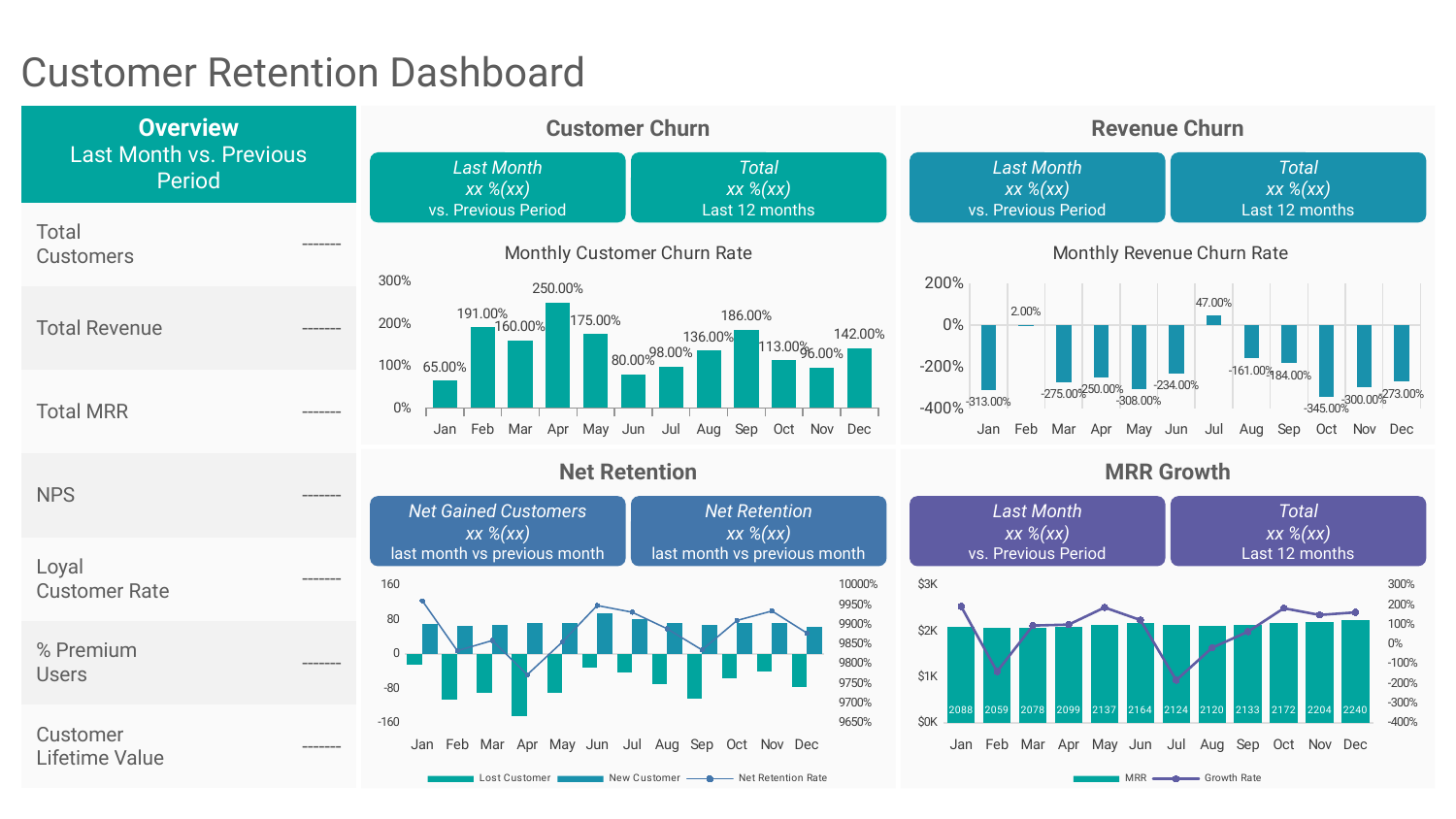

# Customer Retention Dashboard
| Overview Last Month vs. Previous Period |  |
| --- | --- |
| Total Customers | ------- |
| Total Revenue | ------- |
| Total MRR | ------- |
| NPS | ------- |
| Loyal Customer Rate | ------- |
| % Premium Users | ------- |
| Customer Lifetime Value | ------- |

Customer Churn
Revenue Churn
Last Month
xx %(xx)
vs. Previous Period
Total
xx %(xx)
Last 12 months
Last Month
xx %(xx)
vs. Previous Period
Total
xx %(xx)
Last 12 months

### Chart:

| Category | Monthly Revenue Churn Rate |
|---|---|
| Jan | -3.13 |
| Feb | 0.02 |
| Mar | -2.75 |
| Apr | -2.5 |
| May | -3.08 |
| Jun | -2.34 |
| Jul | 0.47 |
| Aug | -1.61 |
| Sep | -1.84 |
| Oct | -3.45 |
| Nov | -3.0 |
| Dec | -2.73 |

### Chart:

| Category | Monthly Customer Churn Rate |
|---|---|
| Jan | 0.65 |
| Feb | 1.91 |
| Mar | 1.6 |
| Apr | 2.5 |
| May | 1.75 |
| Jun | 0.8 |
| Jul | 0.98 |
| Aug | 1.36 |
| Sep | 1.86 |
| Oct | 1.13 |
| Nov | 0.96 |
| Dec | 1.42 |

Net Retention
MRR Growth
Net Gained Customers
xx %(xx)
last month vs previous month
Net Retention
xx %(xx)
last month vs previous month
Last Month
xx %(xx)
vs. Previous Period
Total
xx %(xx)
Last 12 months

### Chart

| Category | Lost Customer | New Customer | Net Retention Rate |
|---|---|---|---|
| Jan | -26.0 | 69.0 | 99.6 |
| Feb | -107.0 | 65.0 | 98.33 |
| Mar | -90.0 | 68.0 | 98.59 |
| Apr | -144.0 | 73.0 | 97.72 |
| May | -91.0 | 71.0 | 98.55 |
| Jun | -33.0 | 94.0 | 99.48 |
| Jul | -44.0 | 81.0 | 99.31 |
| Aug | -71.0 | 73.0 | 98.89 |
| Sep | -105.0 | 68.0 | 98.35 |
| Oct | -57.0 | 71.0 | 99.1 |
| Nov | -42.0 | 72.0 | 99.34 |
| Dec | -78.0 | 63.0 | 98.78 |

### Chart

| Category | MRR | Growth Rate |
|---|---|---|
| Jan | 2088.0 | 1.91 |
| Feb | 2059.0 | -1.4 |
| Mar | 2078.0 | 0.94 |
| Apr | 2099.0 | 0.99 |
| May | 2137.0 | 1.86 |
| Jun | 2164.0 | 1.22 |
| Jul | 2124.0 | -1.84 |
| Aug | 2120.0 | -0.19 |
| Sep | 2133.0 | 0.63 |
| Oct | 2172.0 | 1.82 |
| Nov | 2204.0 | 1.48 |
| Dec | 2240.0 | 1.61 |